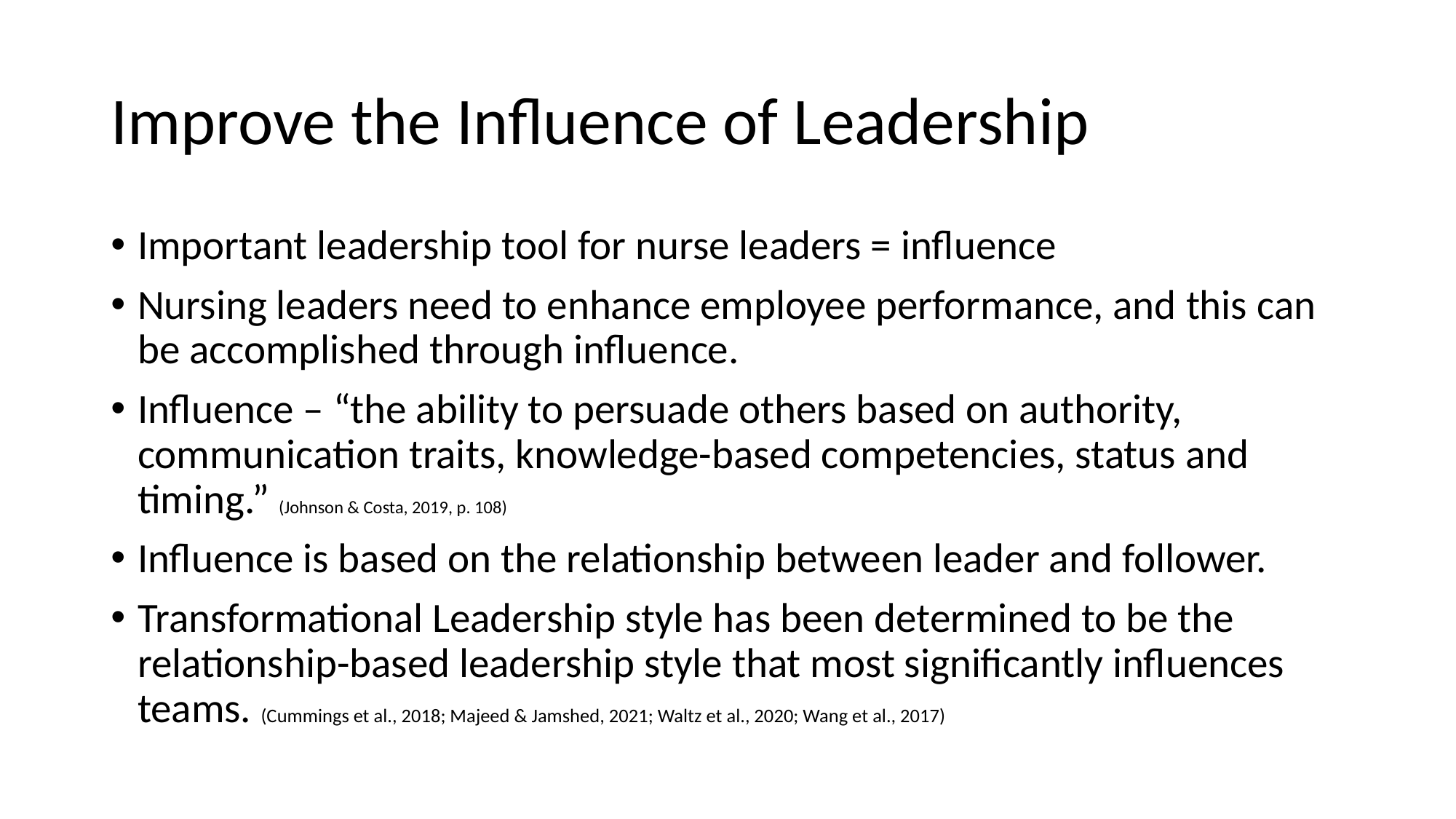

# Improve the Influence of Leadership
Important leadership tool for nurse leaders = influence
Nursing leaders need to enhance employee performance, and this can be accomplished through influence.
Influence – “the ability to persuade others based on authority, communication traits, knowledge-based competencies, status and timing.” (Johnson & Costa, 2019, p. 108)
Influence is based on the relationship between leader and follower.
Transformational Leadership style has been determined to be the relationship-based leadership style that most significantly influences teams. (Cummings et al., 2018; Majeed & Jamshed, 2021; Waltz et al., 2020; Wang et al., 2017)